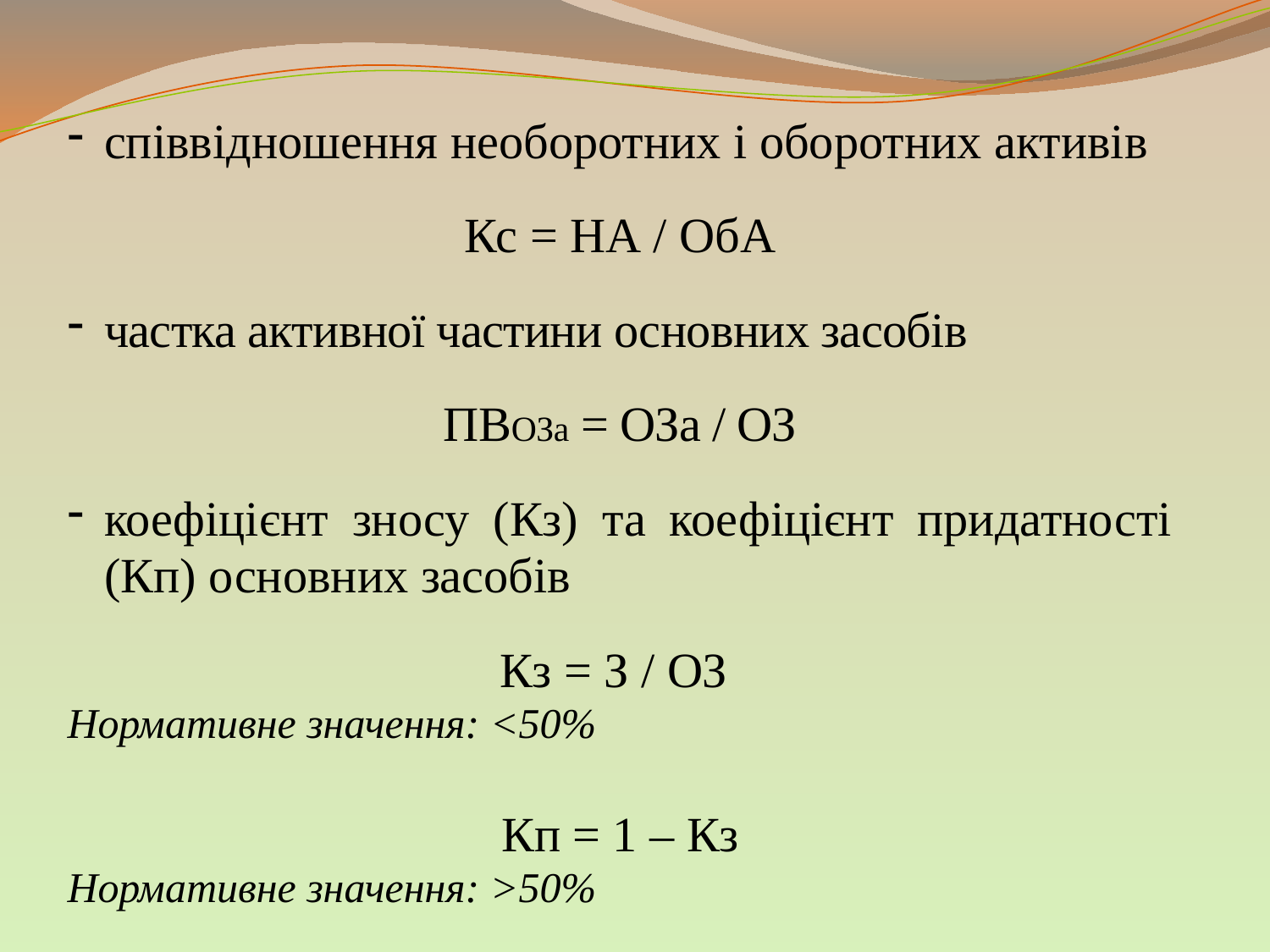

співвідношення необоротних і оборотних активів

Кс = НА / ОбА

частка активної частини основних засобів

ПВОЗа = ОЗа / ОЗ

коефіцієнт зносу (Кз) та коефіцієнт придатності (Кп) основних засобів

Кз = З / ОЗ
Нормативне значення: <50%

Кп = 1 – Кз
Нормативне значення: >50%